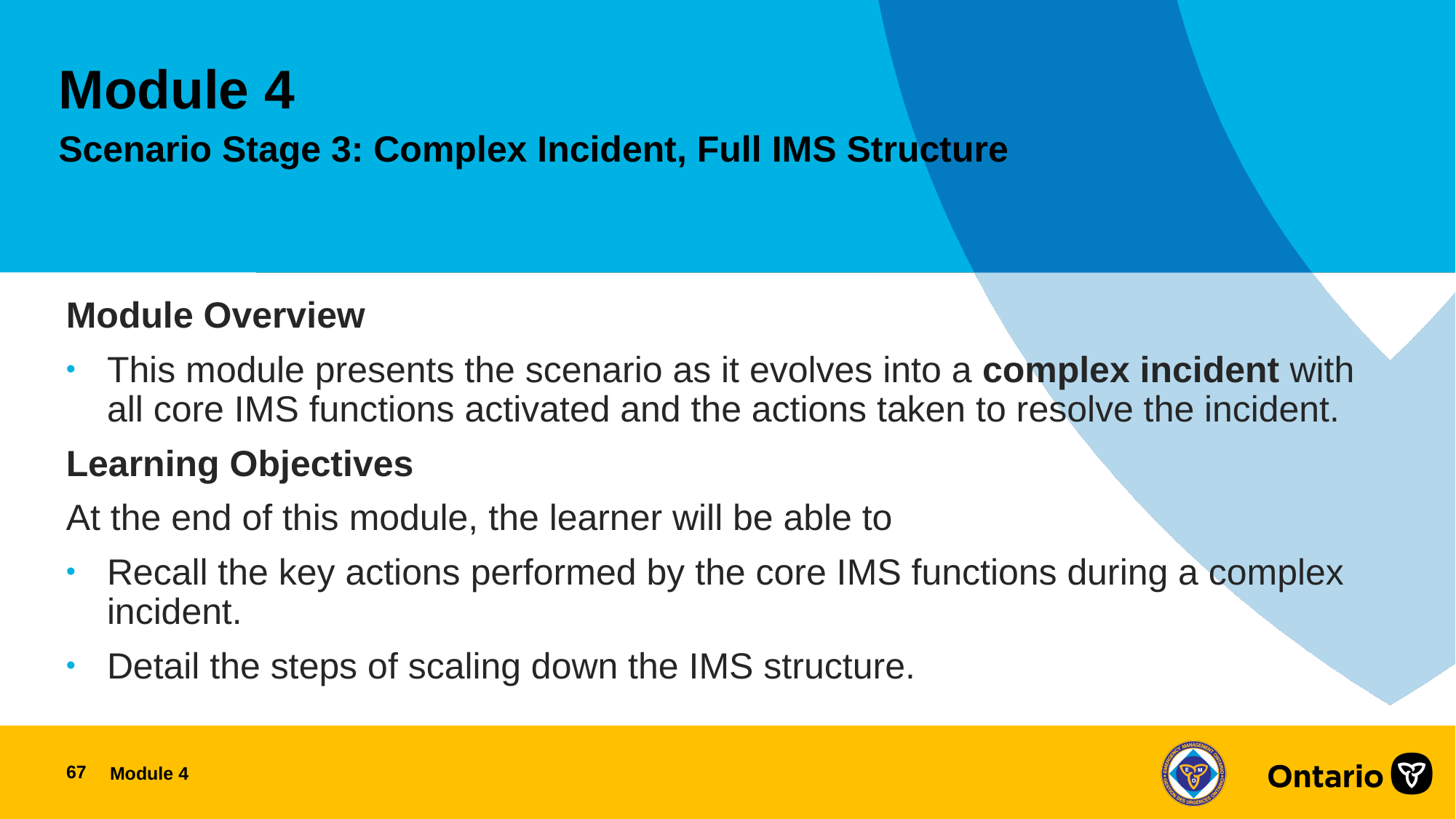

Module 4
Scenario Stage 3: Complex Incident, Full IMS Structure
Module Overview
This module presents the scenario as it evolves into a complex incident with all core IMS functions activated and the actions taken to resolve the incident.
Learning Objectives
At the end of this module, the learner will be able to
Recall the key actions performed by the core IMS functions during a complex incident.
Detail the steps of scaling down the IMS structure.
67
Module 4